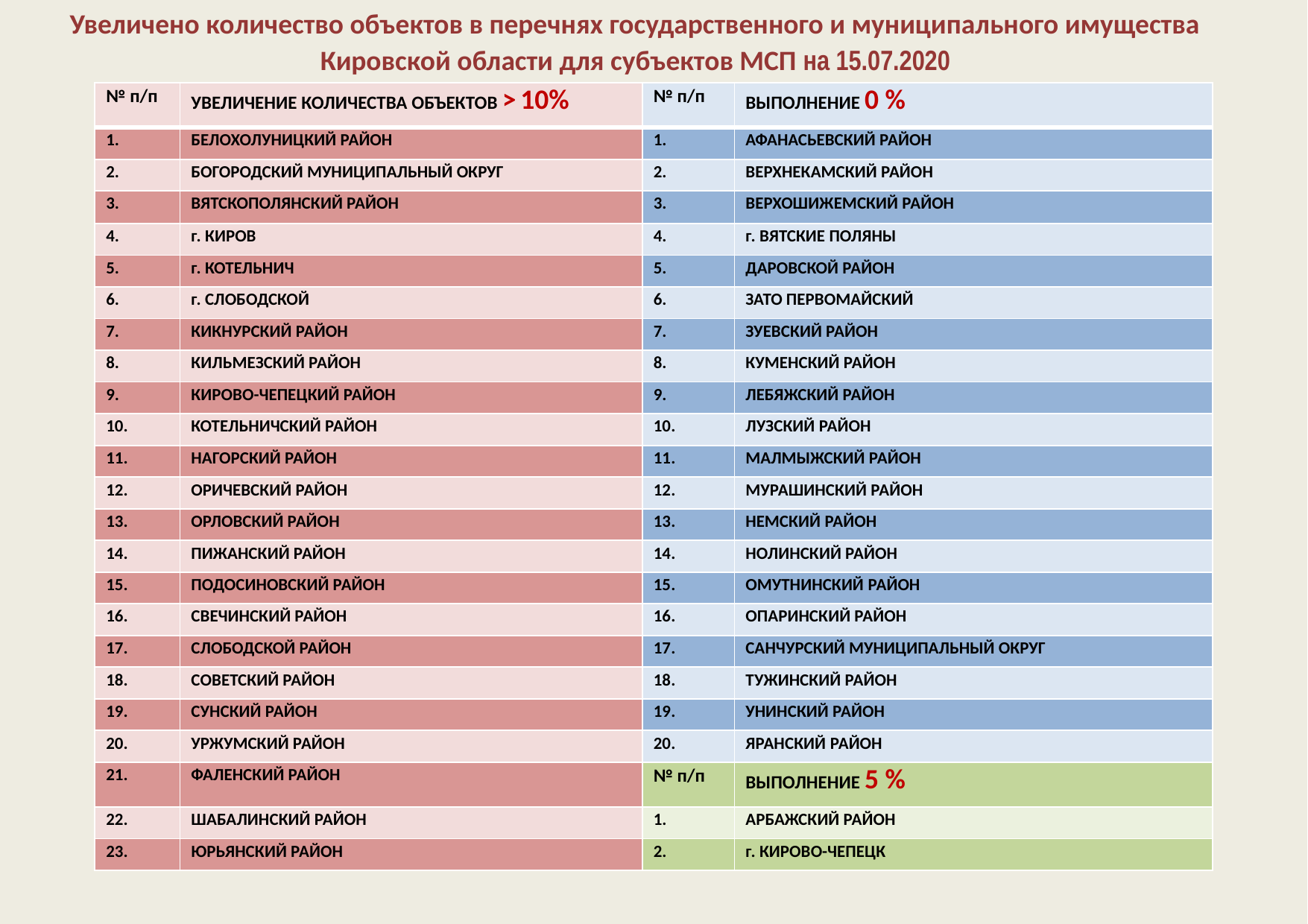

Увеличено количество объектов в перечнях государственного и муниципального имущества Кировской области для субъектов МСП на 15.07.2020​
| № п/п | УВЕЛИЧЕНИЕ КОЛИЧЕСТВА ОБЪЕКТОВ > 10% | № п/п | ВЫПОЛНЕНИЕ 0 % |
| --- | --- | --- | --- |
| 1. | БЕЛОХОЛУНИЦКИЙ РАЙОН | 1. | АФАНАСЬЕВСКИЙ РАЙОН |
| 2. | БОГОРОДСКИЙ МУНИЦИПАЛЬНЫЙ ОКРУГ | 2. | ВЕРХНЕКАМСКИЙ РАЙОН |
| 3. | ВЯТСКОПОЛЯНСКИЙ РАЙОН | 3. | ВЕРХОШИЖЕМСКИЙ РАЙОН |
| 4. | г. КИРОВ | 4. | г. ВЯТСКИЕ ПОЛЯНЫ |
| 5. | г. КОТЕЛЬНИЧ | 5. | ДАРОВСКОЙ РАЙОН |
| 6. | г. СЛОБОДСКОЙ | 6. | ЗАТО ПЕРВОМАЙСКИЙ |
| 7. | КИКНУРСКИЙ РАЙОН | 7. | ЗУЕВСКИЙ РАЙОН |
| 8. | КИЛЬМЕЗСКИЙ РАЙОН | 8. | КУМЕНСКИЙ РАЙОН |
| 9. | КИРОВО-ЧЕПЕЦКИЙ РАЙОН | 9. | ЛЕБЯЖСКИЙ РАЙОН |
| 10. | КОТЕЛЬНИЧСКИЙ РАЙОН | 10. | ЛУЗСКИЙ РАЙОН |
| 11. | НАГОРСКИЙ РАЙОН | 11. | МАЛМЫЖСКИЙ РАЙОН |
| 12. | ОРИЧЕВСКИЙ РАЙОН | 12. | МУРАШИНСКИЙ РАЙОН |
| 13. | ОРЛОВСКИЙ РАЙОН | 13. | НЕМСКИЙ РАЙОН |
| 14. | ПИЖАНСКИЙ РАЙОН | 14. | НОЛИНСКИЙ РАЙОН |
| 15. | ПОДОСИНОВСКИЙ РАЙОН | 15. | ОМУТНИНСКИЙ РАЙОН |
| 16. | СВЕЧИНСКИЙ РАЙОН | 16. | ОПАРИНСКИЙ РАЙОН |
| 17. | СЛОБОДСКОЙ РАЙОН | 17. | САНЧУРСКИЙ МУНИЦИПАЛЬНЫЙ ОКРУГ |
| 18. | СОВЕТСКИЙ РАЙОН | 18. | ТУЖИНСКИЙ РАЙОН |
| 19. | СУНСКИЙ РАЙОН | 19. | УНИНСКИЙ РАЙОН |
| 20. | УРЖУМСКИЙ РАЙОН | 20. | ЯРАНСКИЙ РАЙОН |
| 21. | ФАЛЕНСКИЙ РАЙОН | № п/п | ВЫПОЛНЕНИЕ 5 % |
| 22. | ШАБАЛИНСКИЙ РАЙОН | 1. | АРБАЖСКИЙ РАЙОН |
| 23. | ЮРЬЯНСКИЙ РАЙОН | 2. | г. КИРОВО-ЧЕПЕЦК |